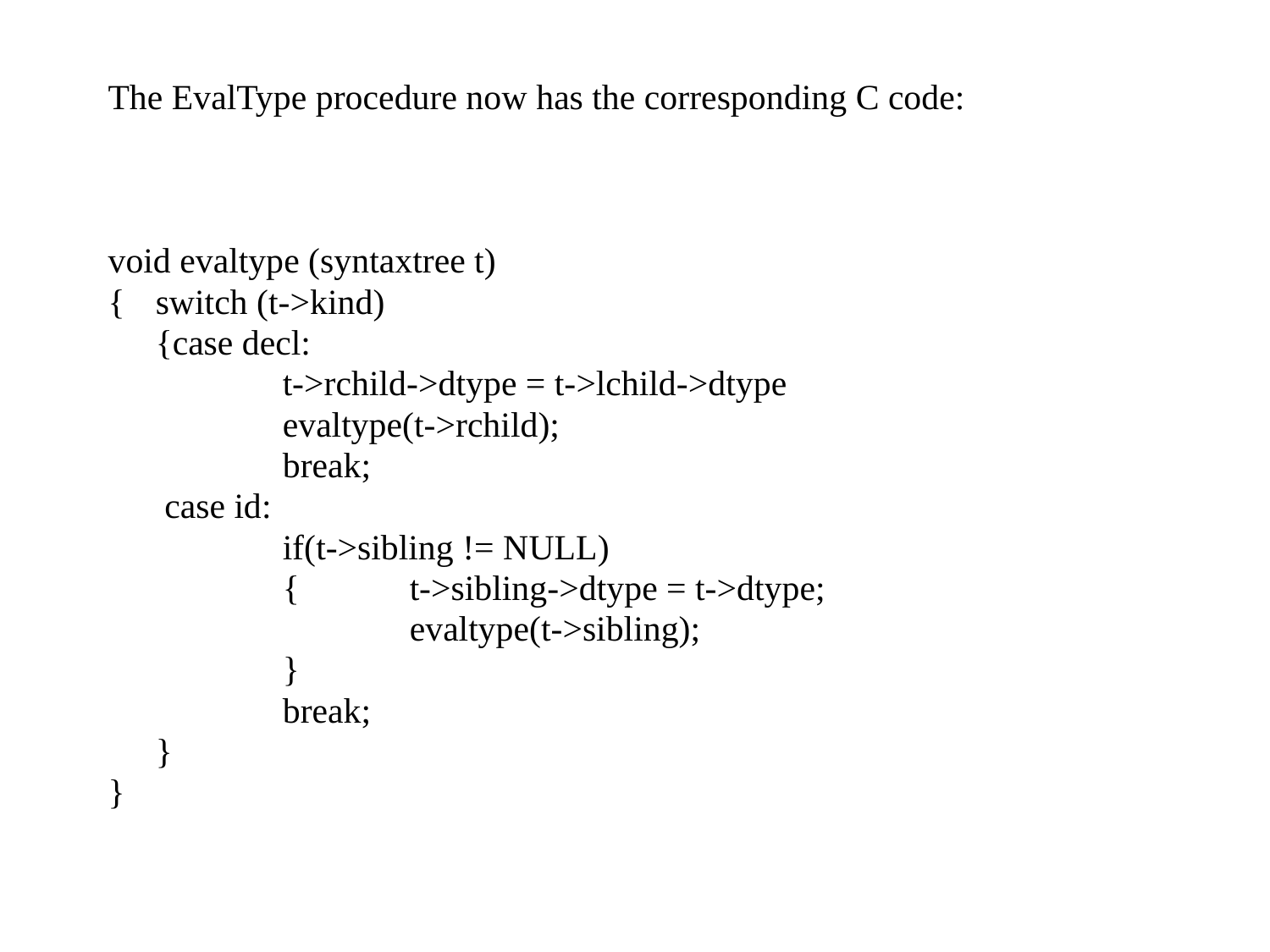

The EvalType procedure now has the corresponding C code:

void evaltype (syntaxtree t)
{	switch (t->kind)
	{case decl:
		t->rchild->dtype = t->lchild->dtype
		evaltype(t->rchild);
		break;
	 case id:
		if(t->sibling != NULL)
		{	t->sibling->dtype = t->dtype;
			evaltype(t->sibling);
		}
		break;
	}
}